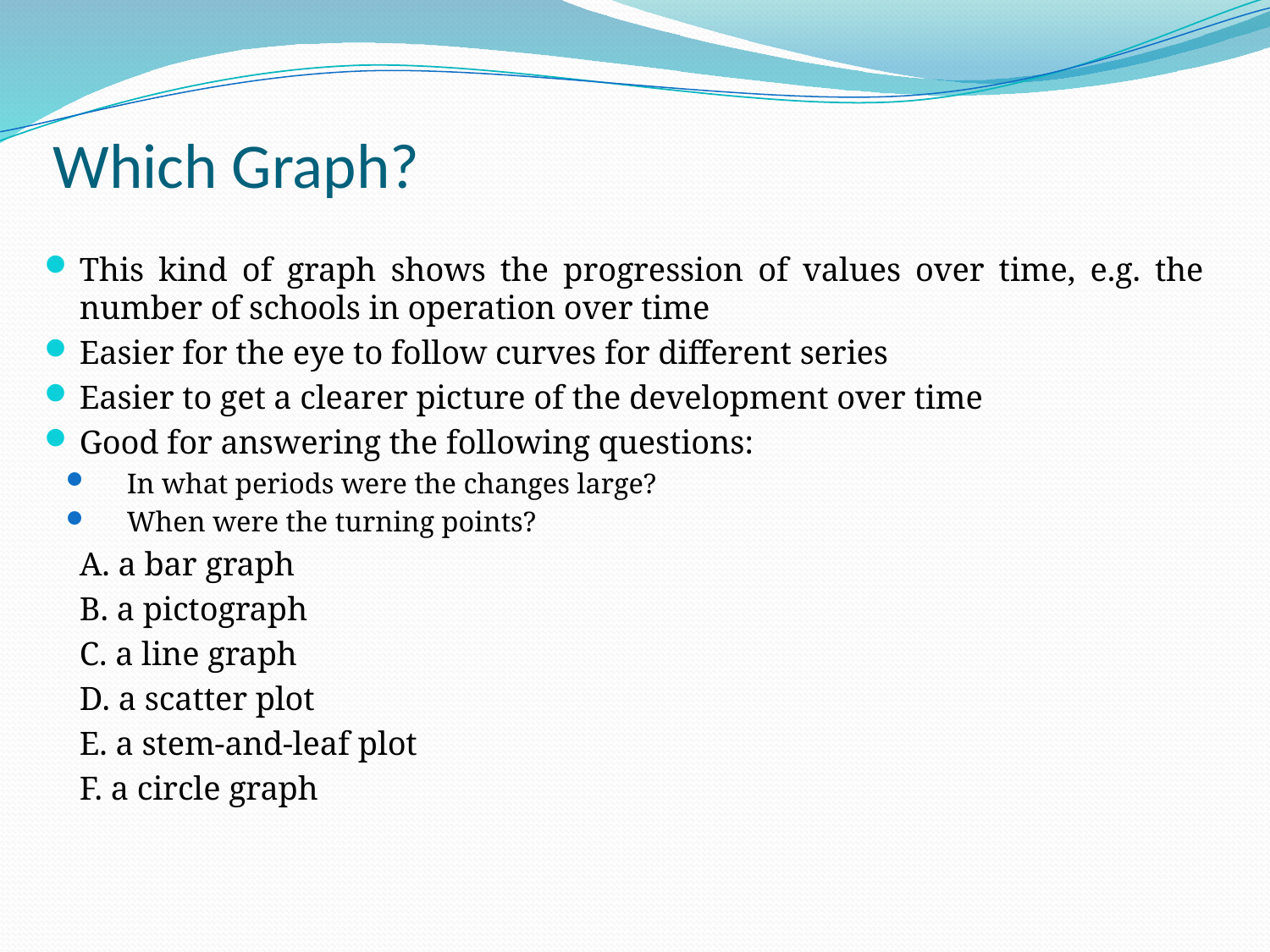

# Which Graph?
This kind of graph shows the progression of values over time, e.g. the number of schools in operation over time
Easier for the eye to follow curves for different series
Easier to get a clearer picture of the development over time
Good for answering the following questions:
In what periods were the changes large?
When were the turning points?
		A. a bar graph
		B. a pictograph
		C. a line graph
		D. a scatter plot
		E. a stem-and-leaf plot
		F. a circle graph